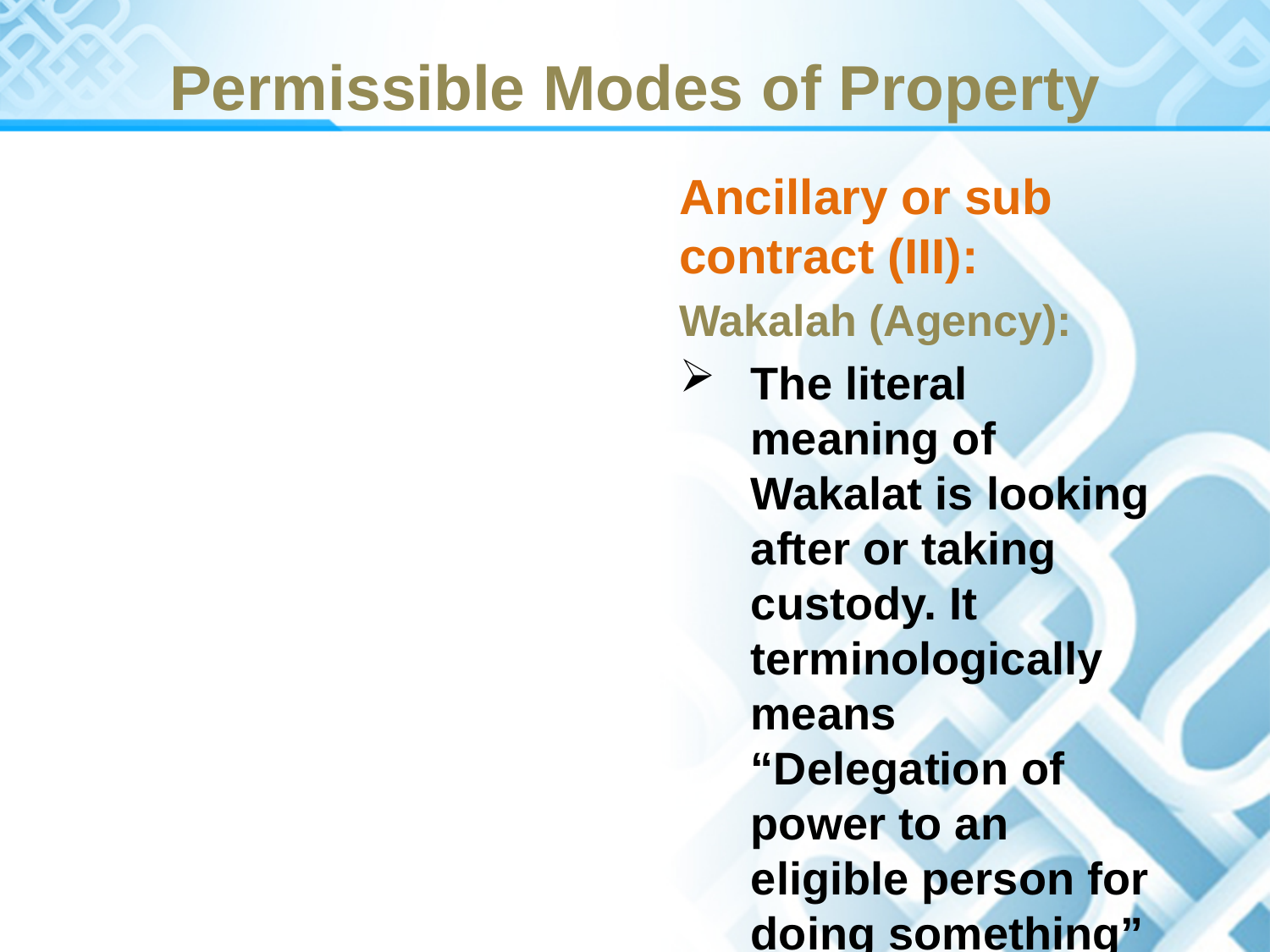

Permissible Modes of Property
Ancillary or sub contract (III):
Wakalah (Agency):
The literal meaning of Wakalat is looking after or taking custody. It terminologically means “Delegation of power to an eligible person for doing something”